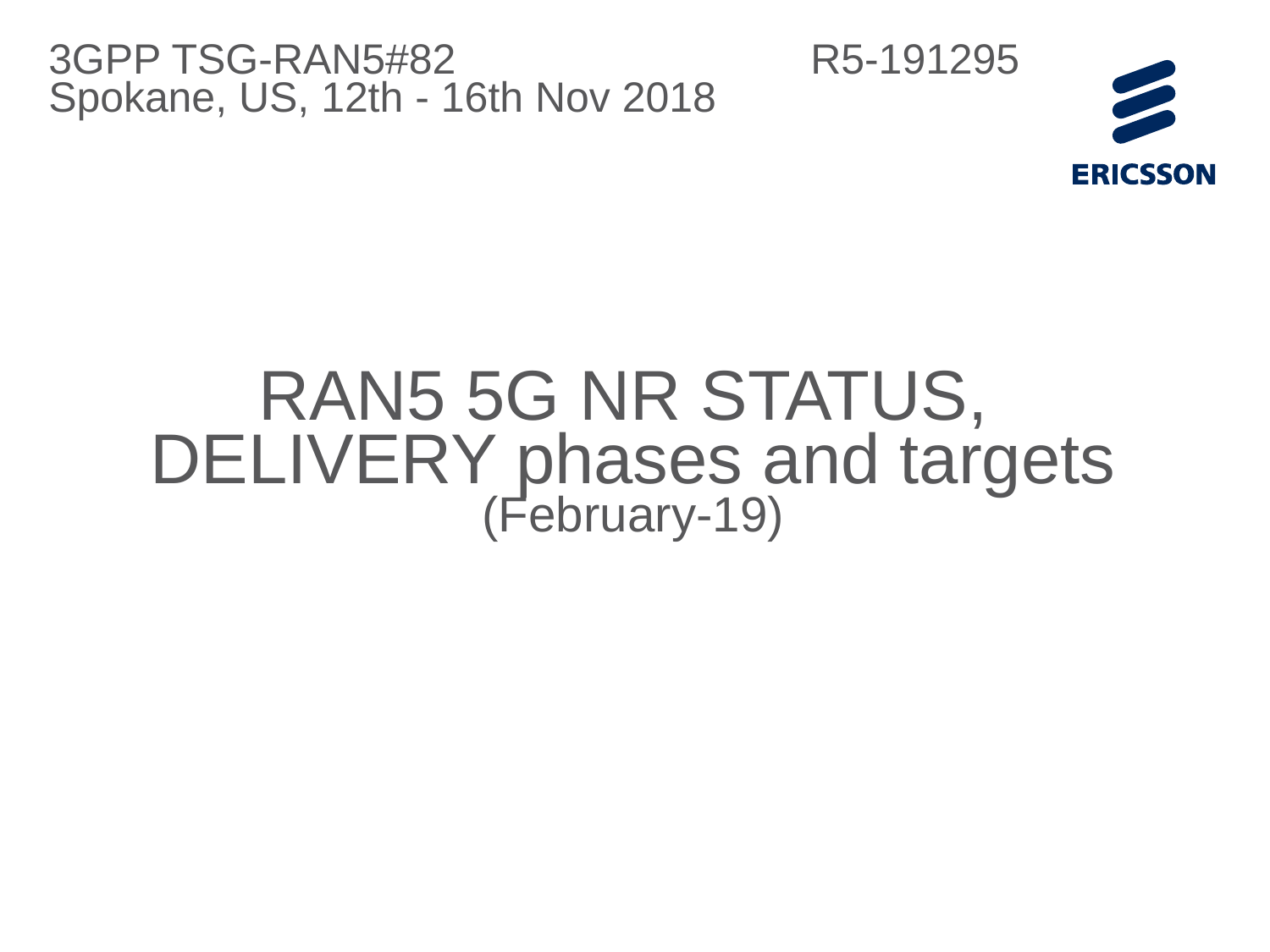

3GPP TSG-RAN5#82		     	R5-191295
Spokane, US, 12th - 16th Nov 2018
# RAN5 5G NR STATUS, DELIVERY phases and targets (February-19)